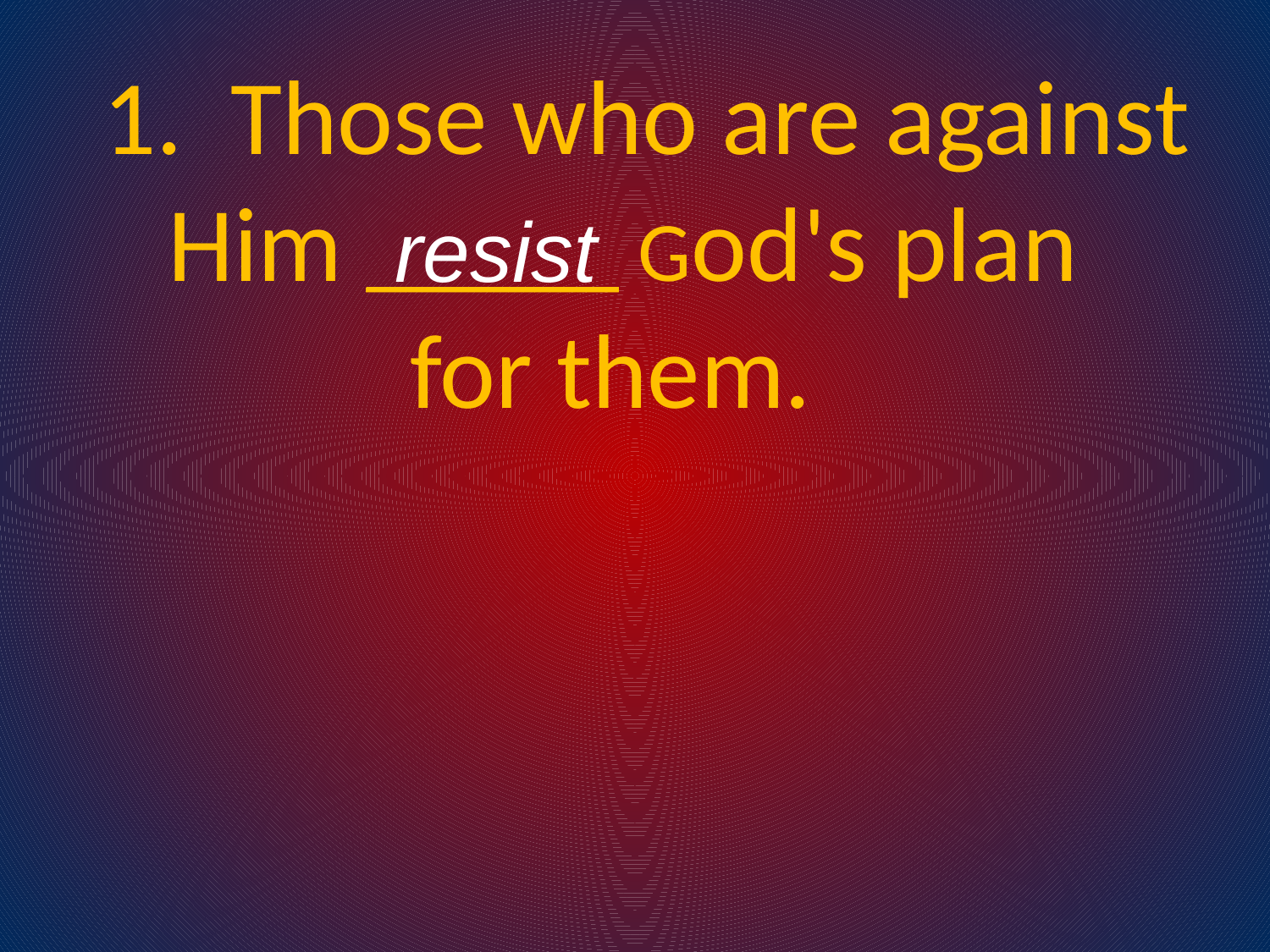

1.  Those who are against Him ______ God's plan
for them.

resist